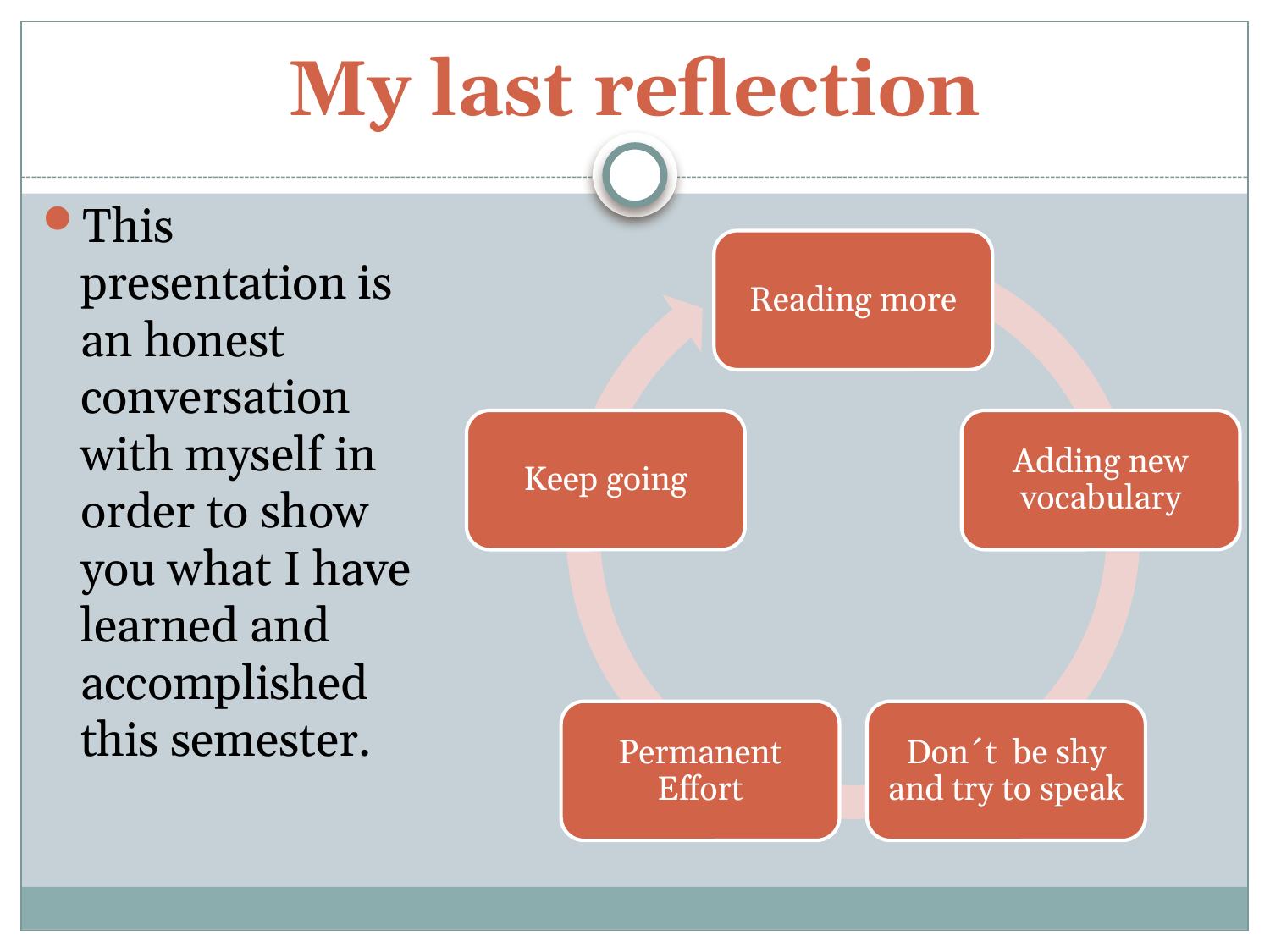

# My last reflection
This presentation is an honest conversation with myself in order to show you what I have learned and accomplished this semester.
Reading more
Adding new vocabulary
Don´t  be shy and try to speak
Permanent Effort
Keep going